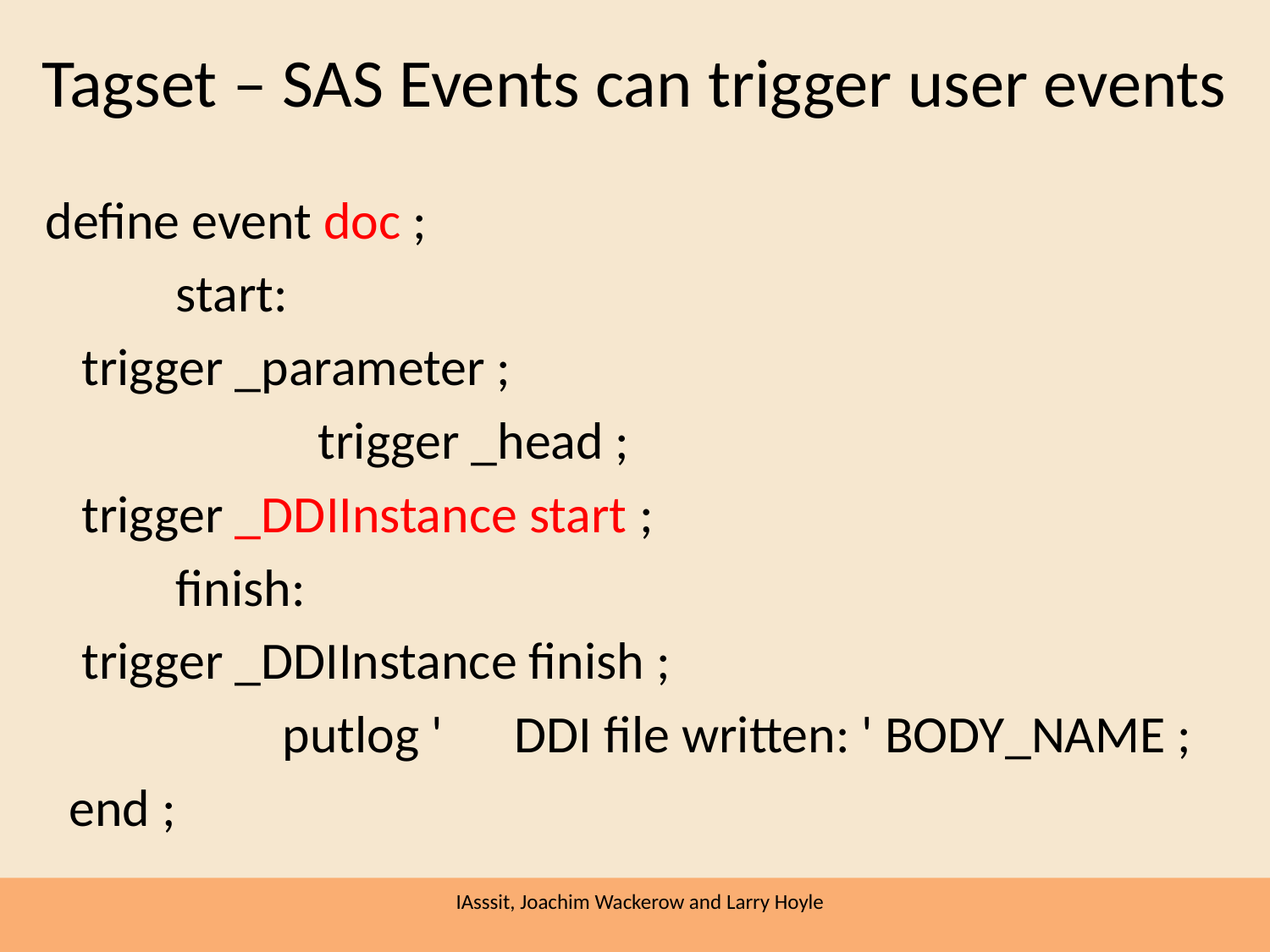

# Tagset – SAS Events can trigger user events
 define event doc ;
            start:
			trigger _parameter ;
                	trigger _head ;
			trigger _DDIInstance start ;
            finish:
			trigger _DDIInstance finish ;
                     putlog '      DDI file written: ' BODY_NAME ;
   end ;
IAsssit, Joachim Wackerow and Larry Hoyle